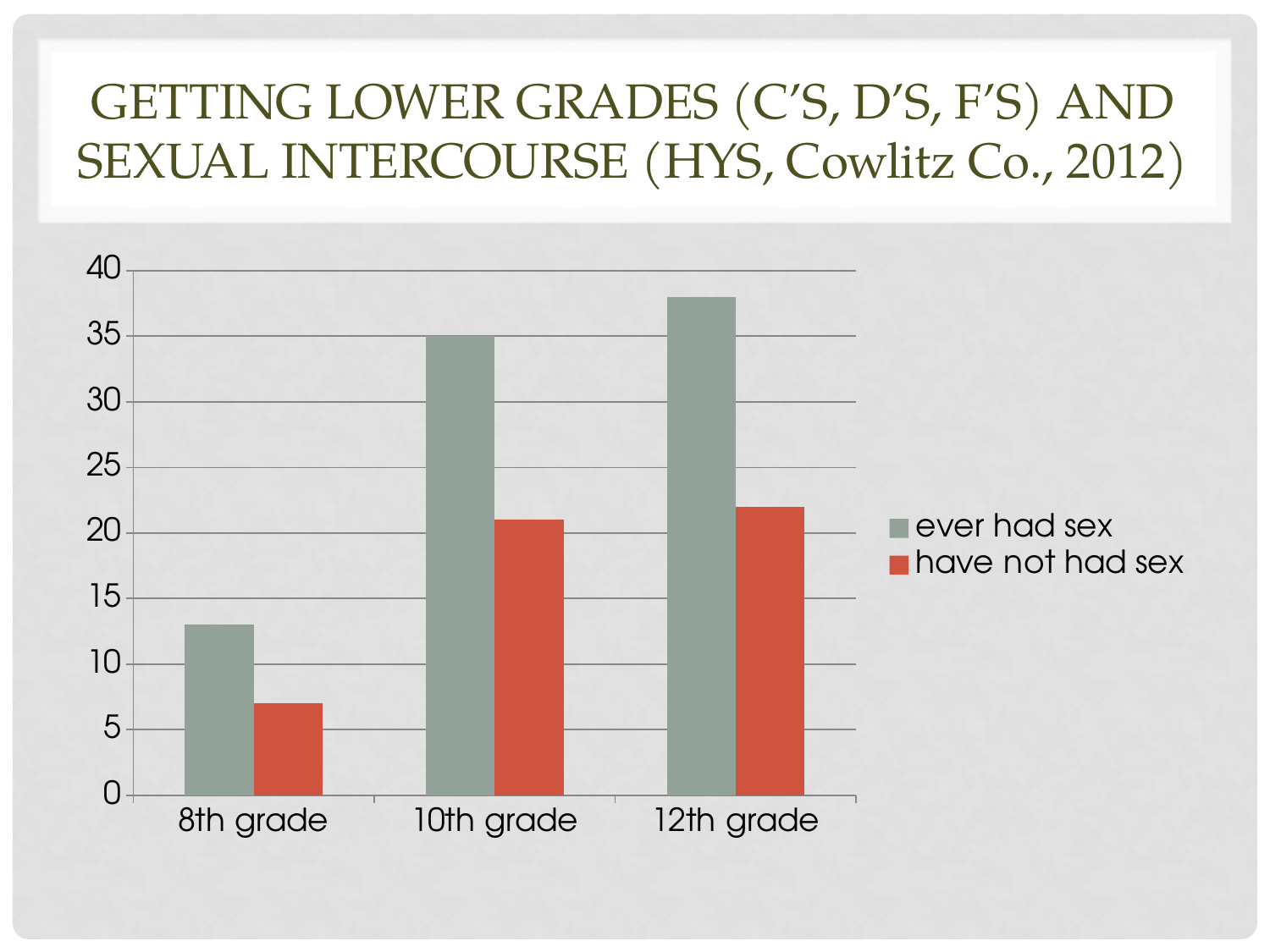

# Getting lower grades (C’s, D’s, F’s) and sexual intercourse (HYS, Cowlitz Co., 2012)

### Chart

| Category | ever had sex | have not had sex |
|---|---|---|
| 8th grade | 13.0 | 7.0 |
| 10th grade | 35.0 | 21.0 |
| 12th grade | 38.0 | 22.0 |